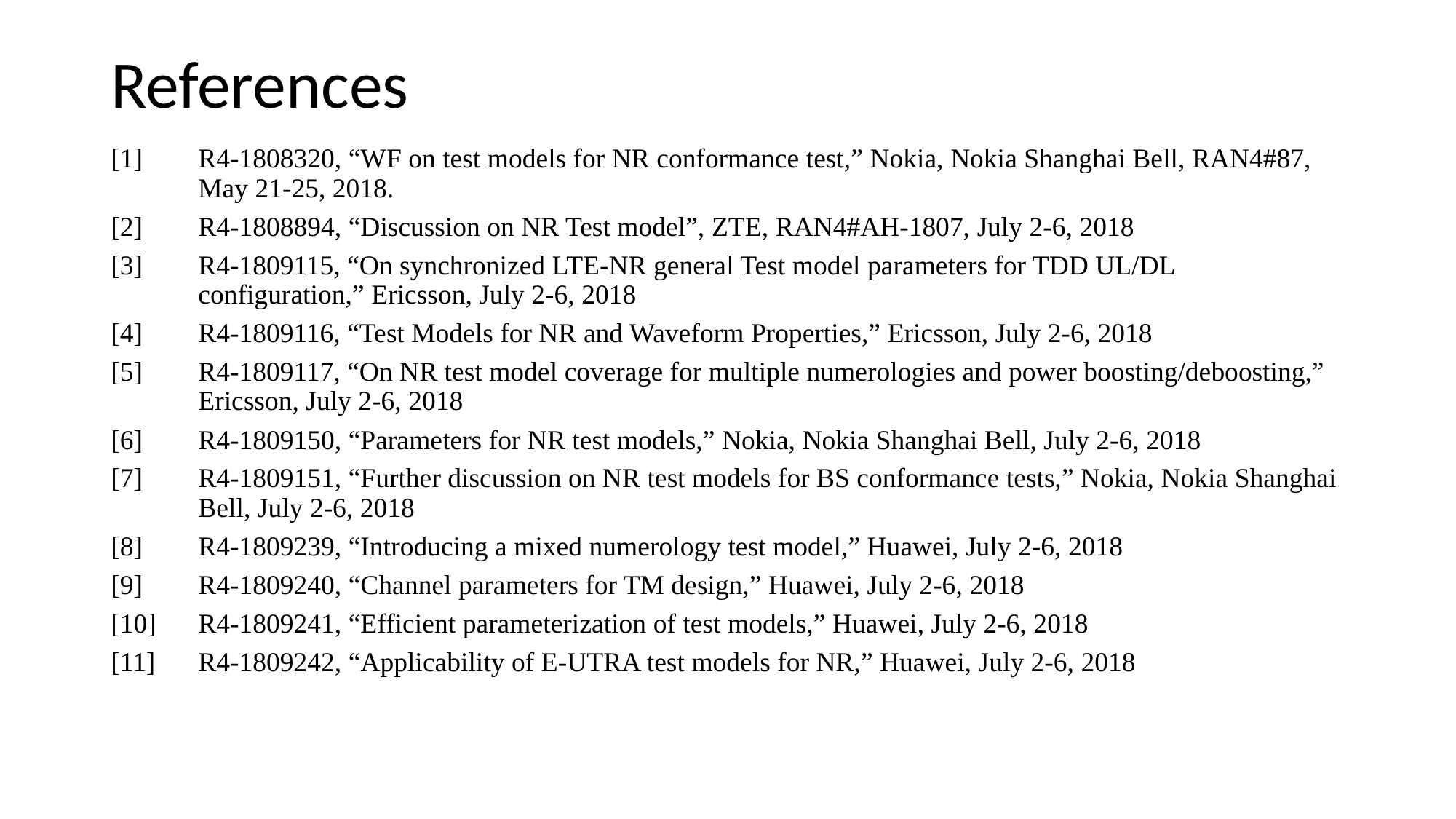

# References
[1]	R4-1808320, “WF on test models for NR conformance test,” Nokia, Nokia Shanghai Bell, RAN4#87, May 21-25, 2018.
[2]	R4-1808894, “Discussion on NR Test model”, ZTE, RAN4#AH-1807, July 2-6, 2018
[3]	R4-1809115, “On synchronized LTE-NR general Test model parameters for TDD UL/DL configuration,” Ericsson, July 2-6, 2018
[4] 	R4-1809116, “Test Models for NR and Waveform Properties,” Ericsson, July 2-6, 2018
[5] 	R4-1809117, “On NR test model coverage for multiple numerologies and power boosting/deboosting,” Ericsson, July 2-6, 2018
[6] 	R4-1809150, “Parameters for NR test models,” Nokia, Nokia Shanghai Bell, July 2-6, 2018
[7] 	R4-1809151, “Further discussion on NR test models for BS conformance tests,” Nokia, Nokia Shanghai Bell, July 2-6, 2018
[8] 	R4-1809239, “Introducing a mixed numerology test model,” Huawei, July 2-6, 2018
[9] 	R4-1809240, “Channel parameters for TM design,” Huawei, July 2-6, 2018
[10] 	R4-1809241, “Efficient parameterization of test models,” Huawei, July 2-6, 2018
[11] 	R4-1809242, “Applicability of E-UTRA test models for NR,” Huawei, July 2-6, 2018